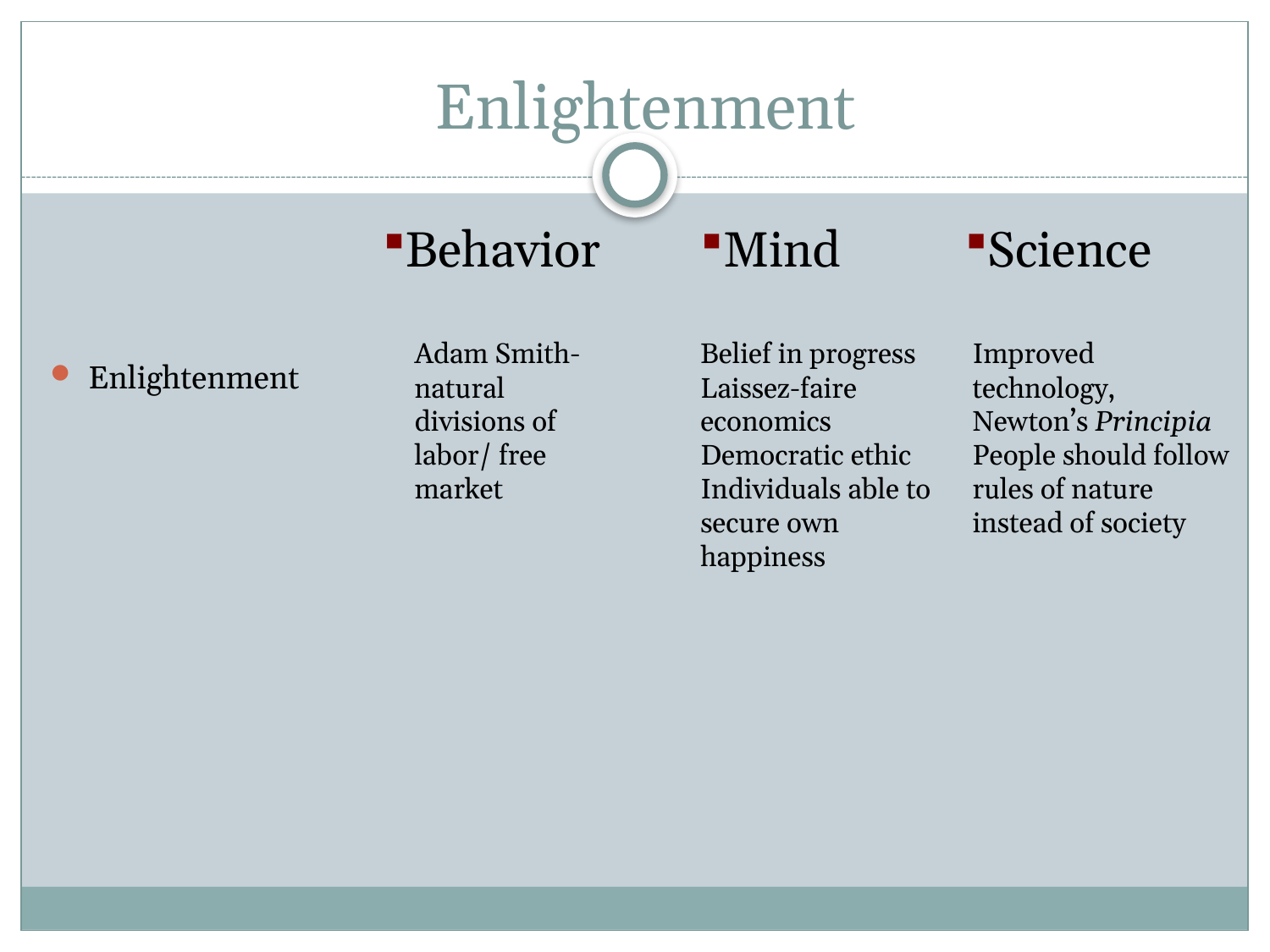

# Enlightenment
Behavior
Mind
Science

Enlightenment

Adam Smith- natural divisions of labor/ free market
Belief in progress
Laissez-faire economics
Democratic ethic
Individuals able to secure own happiness
Improved technology, Newton’s Principia
People should follow rules of nature instead of society